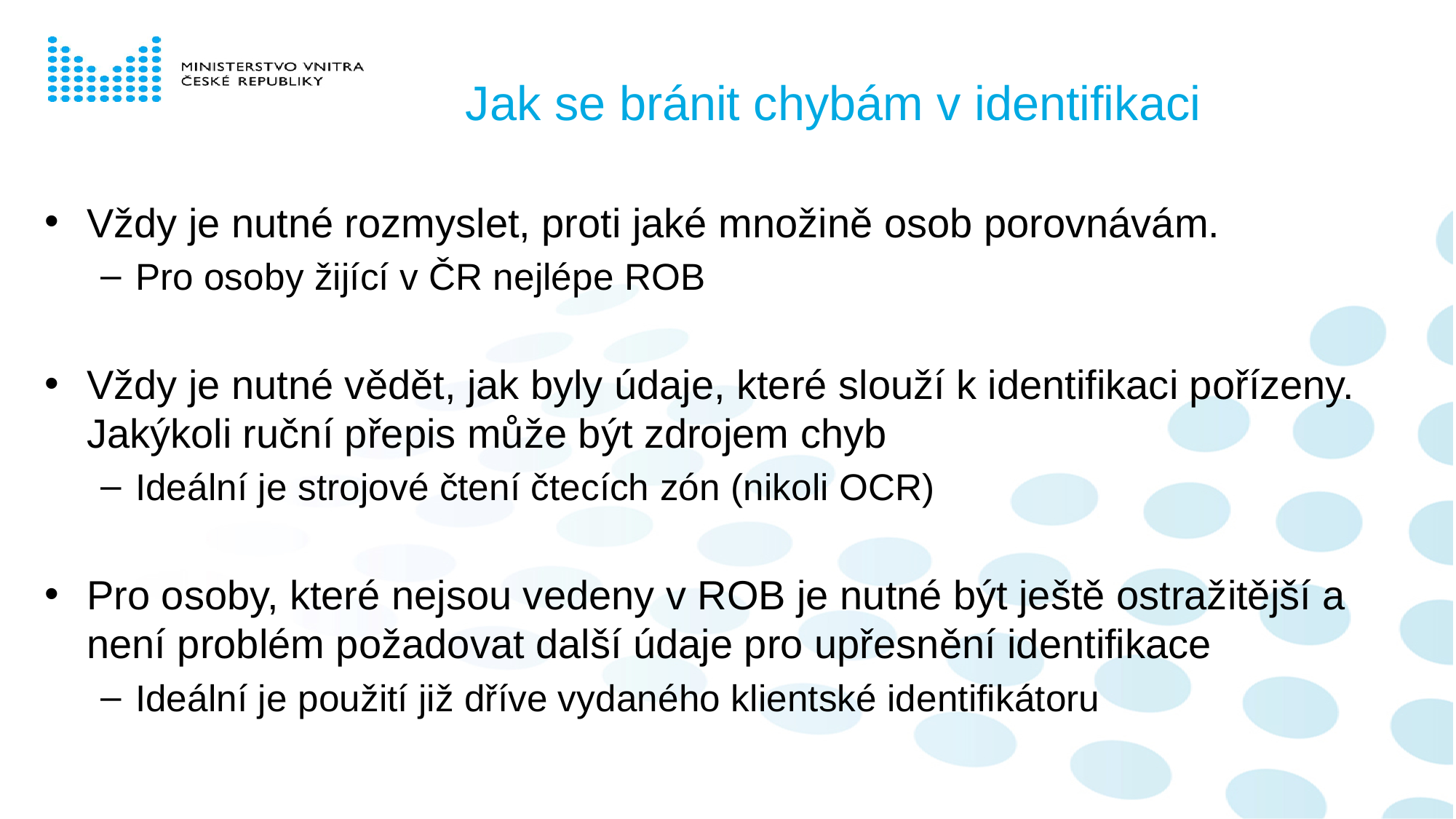

# Jak se bránit chybám v identifikaci
Vždy je nutné rozmyslet, proti jaké množině osob porovnávám.
Pro osoby žijící v ČR nejlépe ROB

Vždy je nutné vědět, jak byly údaje, které slouží k identifikaci pořízeny. Jakýkoli ruční přepis může být zdrojem chyb
Ideální je strojové čtení čtecích zón (nikoli OCR)

Pro osoby, které nejsou vedeny v ROB je nutné být ještě ostražitější a není problém požadovat další údaje pro upřesnění identifikace
Ideální je použití již dříve vydaného klientské identifikátoru